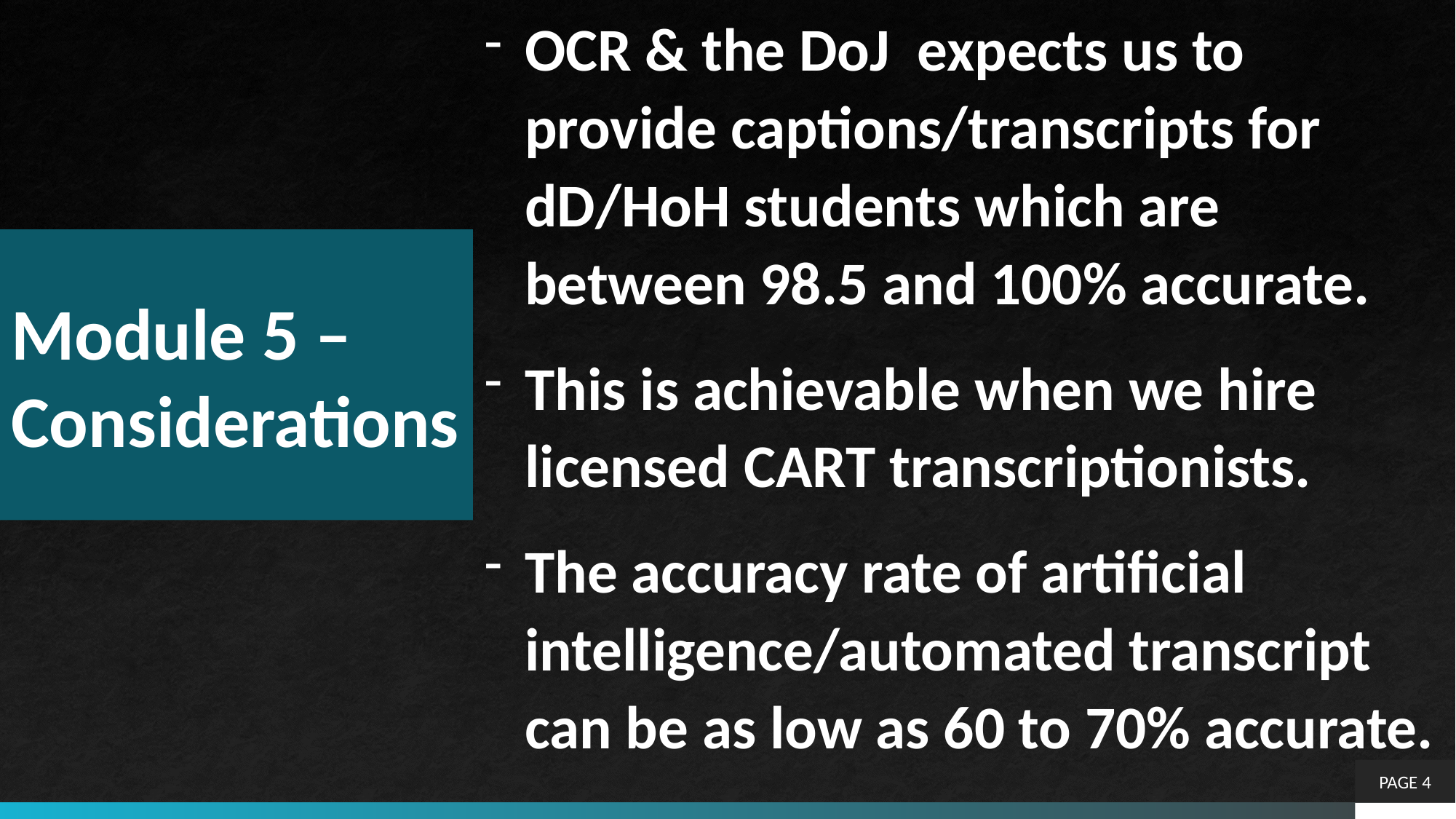

OCR & the DoJ  expects us to provide captions/transcripts for dD/HoH students which are between 98.5 and 100% accurate.
This is achievable when we hire licensed CART transcriptionists.
The accuracy rate of artificial intelligence/automated transcript can be as low as 60 to 70% accurate.
# Module 5 – Considerations
PAGE 4